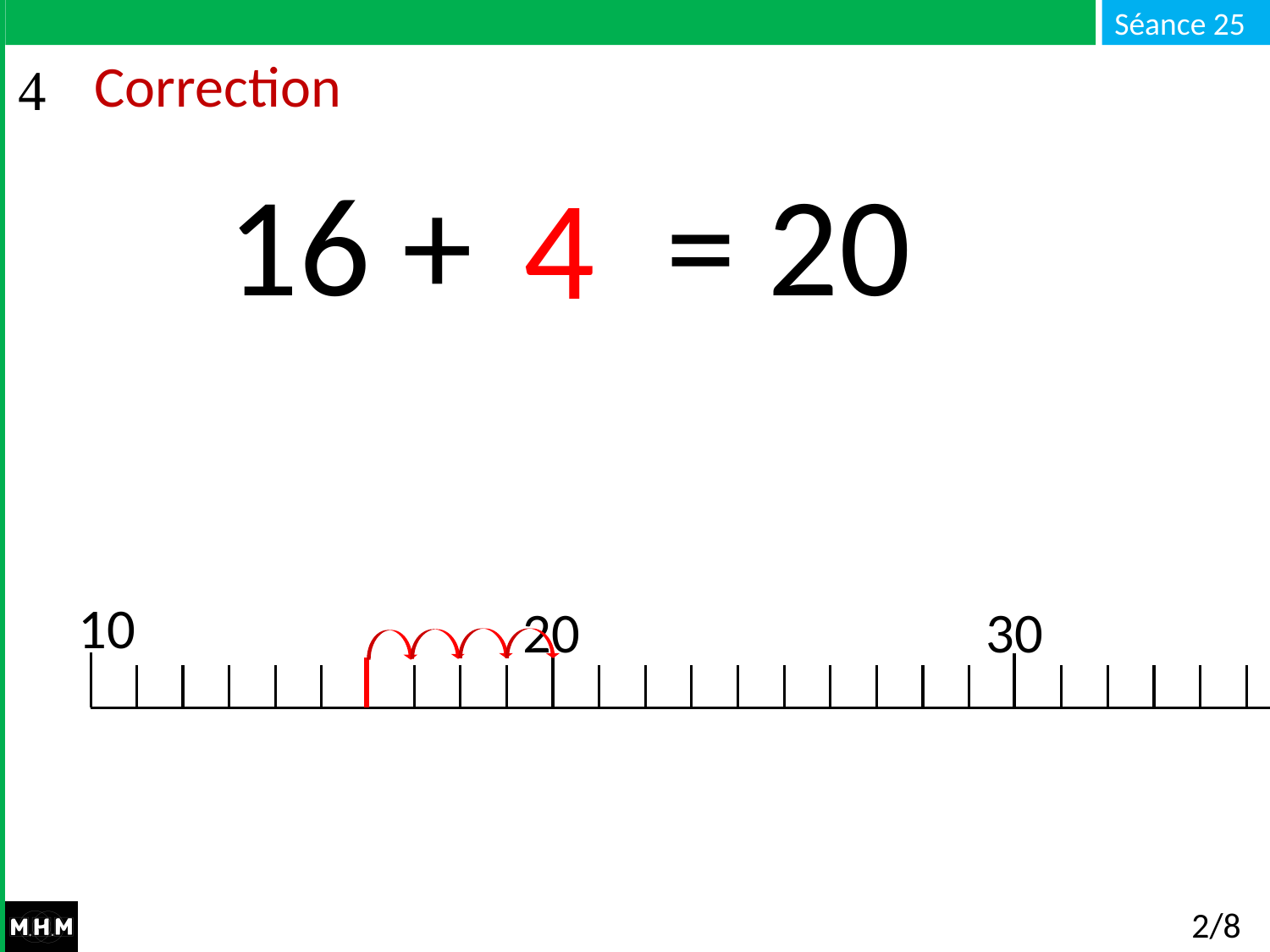

# Correction
 16 + …  = 20
4
10
30
20

2/8